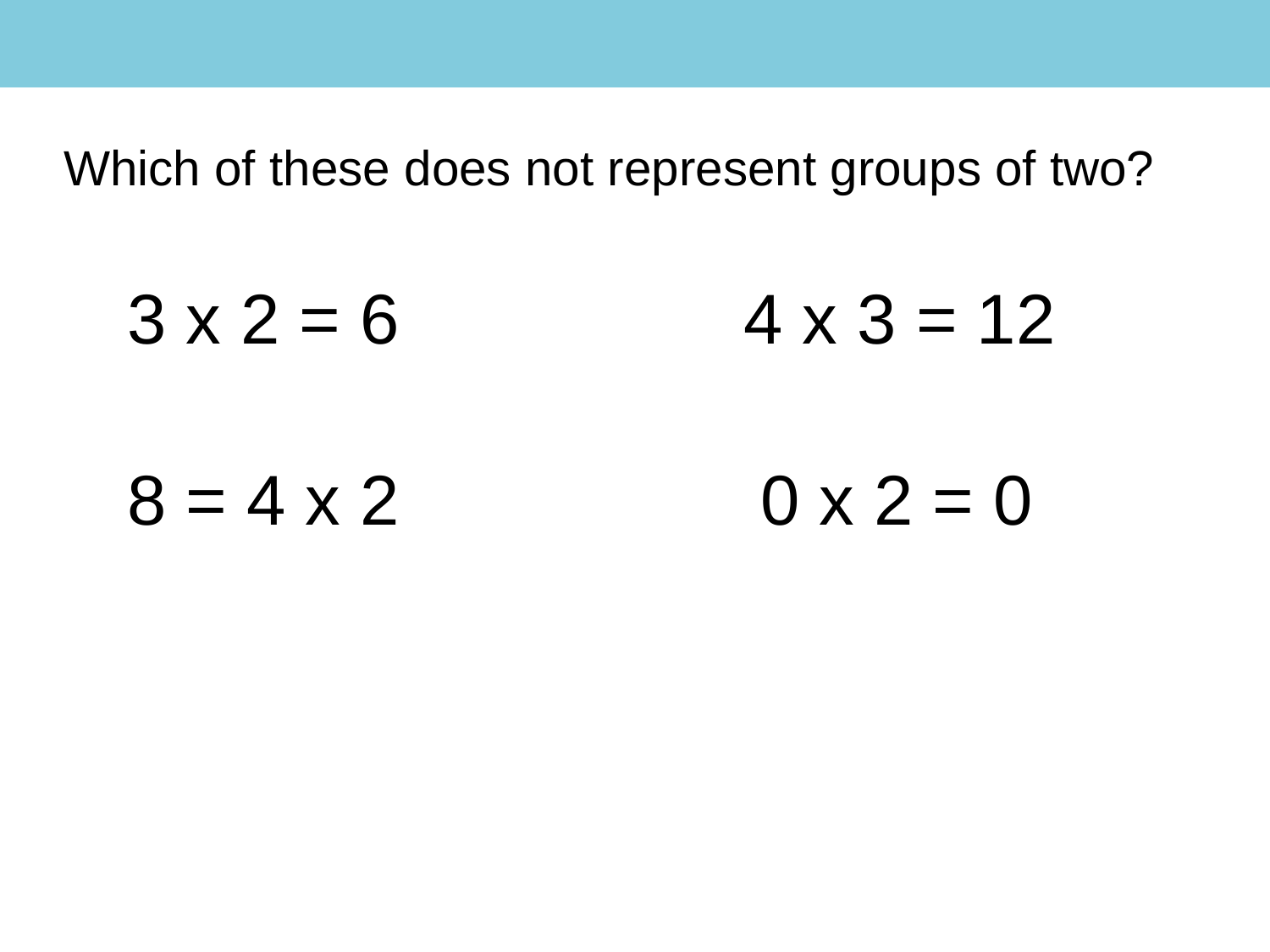

Which of these does not represent groups of two?
 4 x 3 = 12
 3 x 2 = 6
 8 = 4 x 2
 0 x 2 = 0